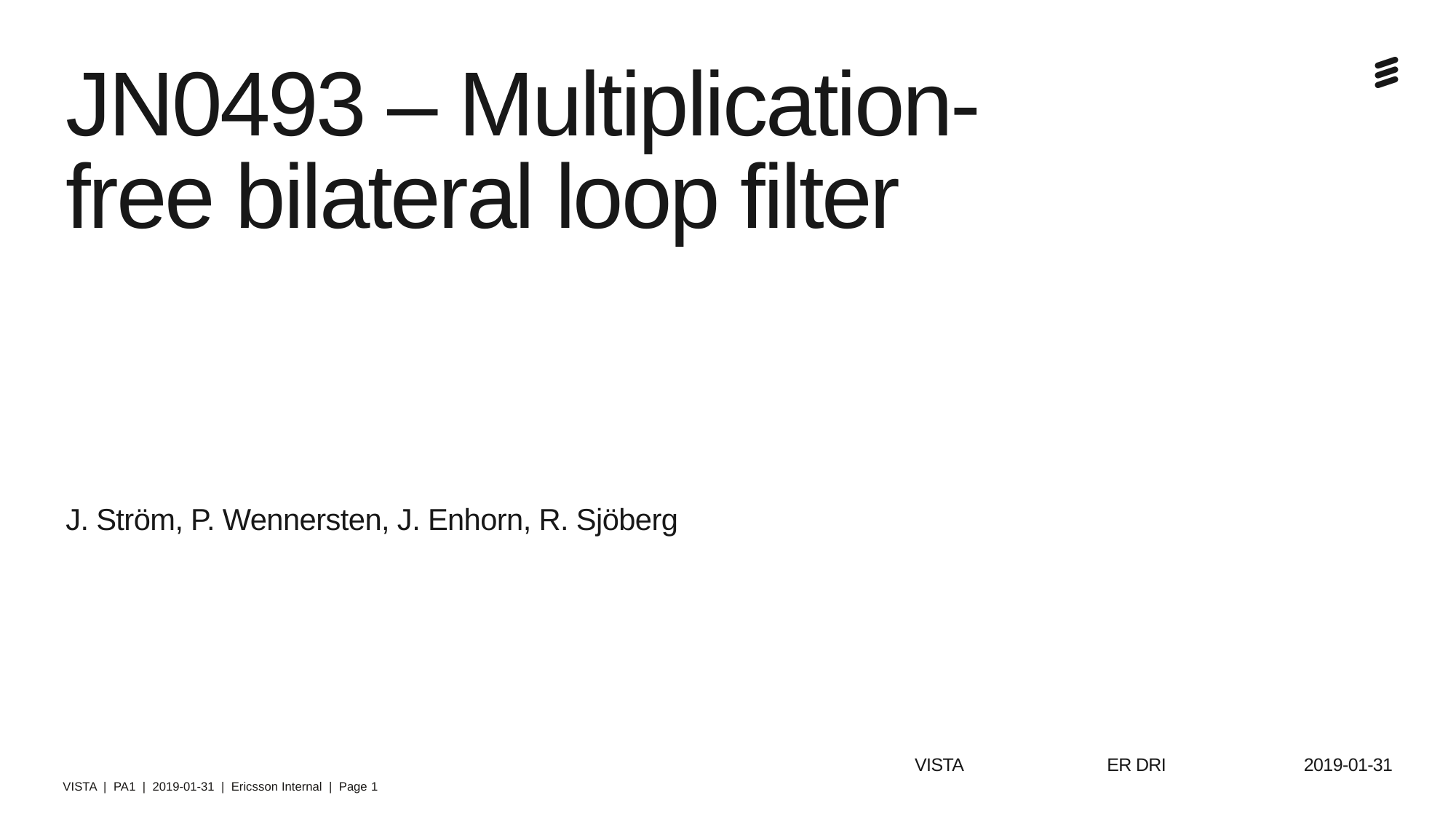

# JN0493 – Multiplication-free bilateral loop filter
J. Ström, P. Wennersten, J. Enhorn, R. Sjöberg
ER DRI
2019-01-31
VISTA